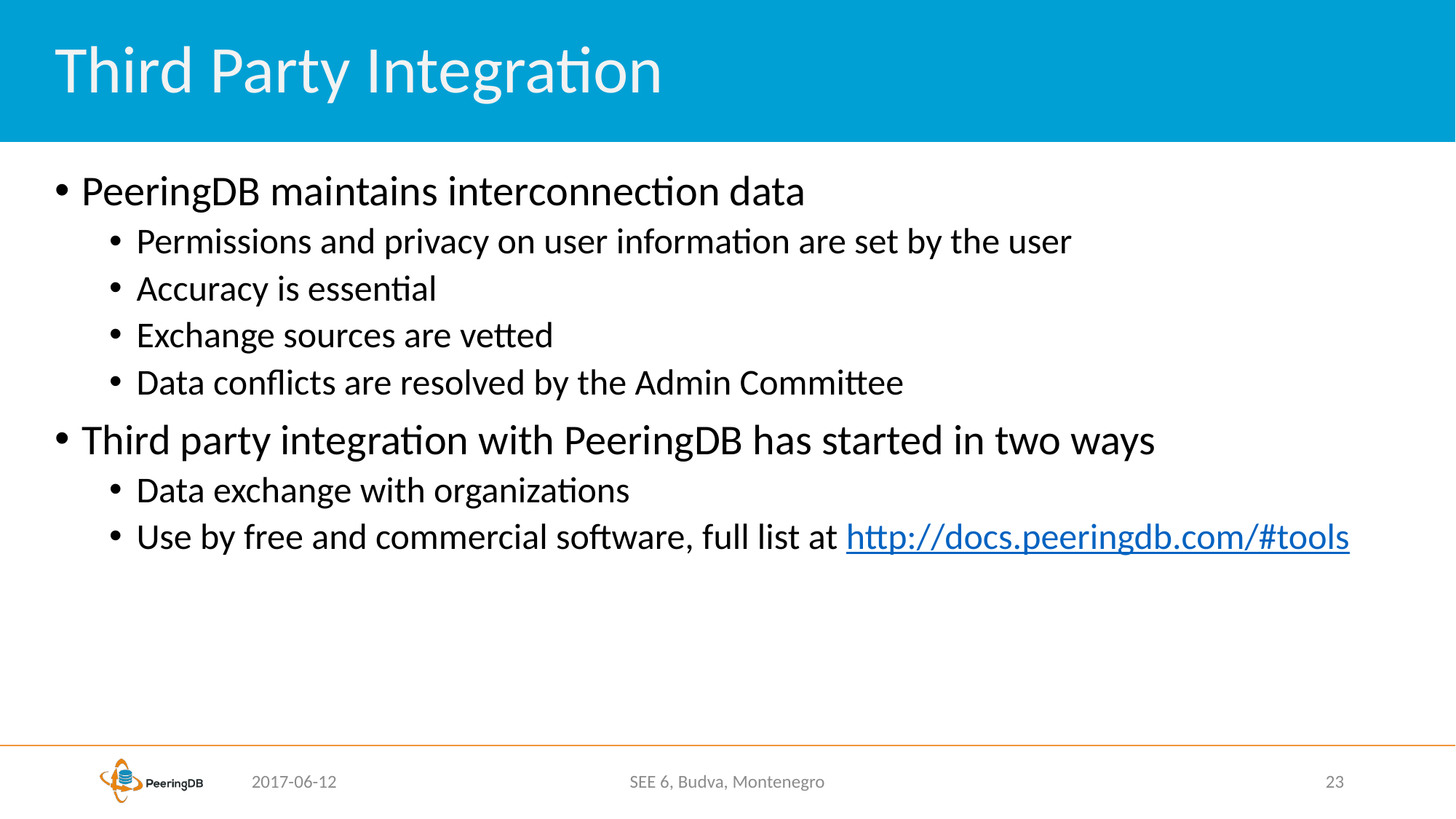

# Third Party Integration
PeeringDB maintains interconnection data
Permissions and privacy on user information are set by the user
Accuracy is essential
Exchange sources are vetted
Data conflicts are resolved by the Admin Committee
Third party integration with PeeringDB has started in two ways
Data exchange with organizations
Use by free and commercial software, full list at http://docs.peeringdb.com/#tools

2017-06-12
SEE 6, Budva, Montenegro
23